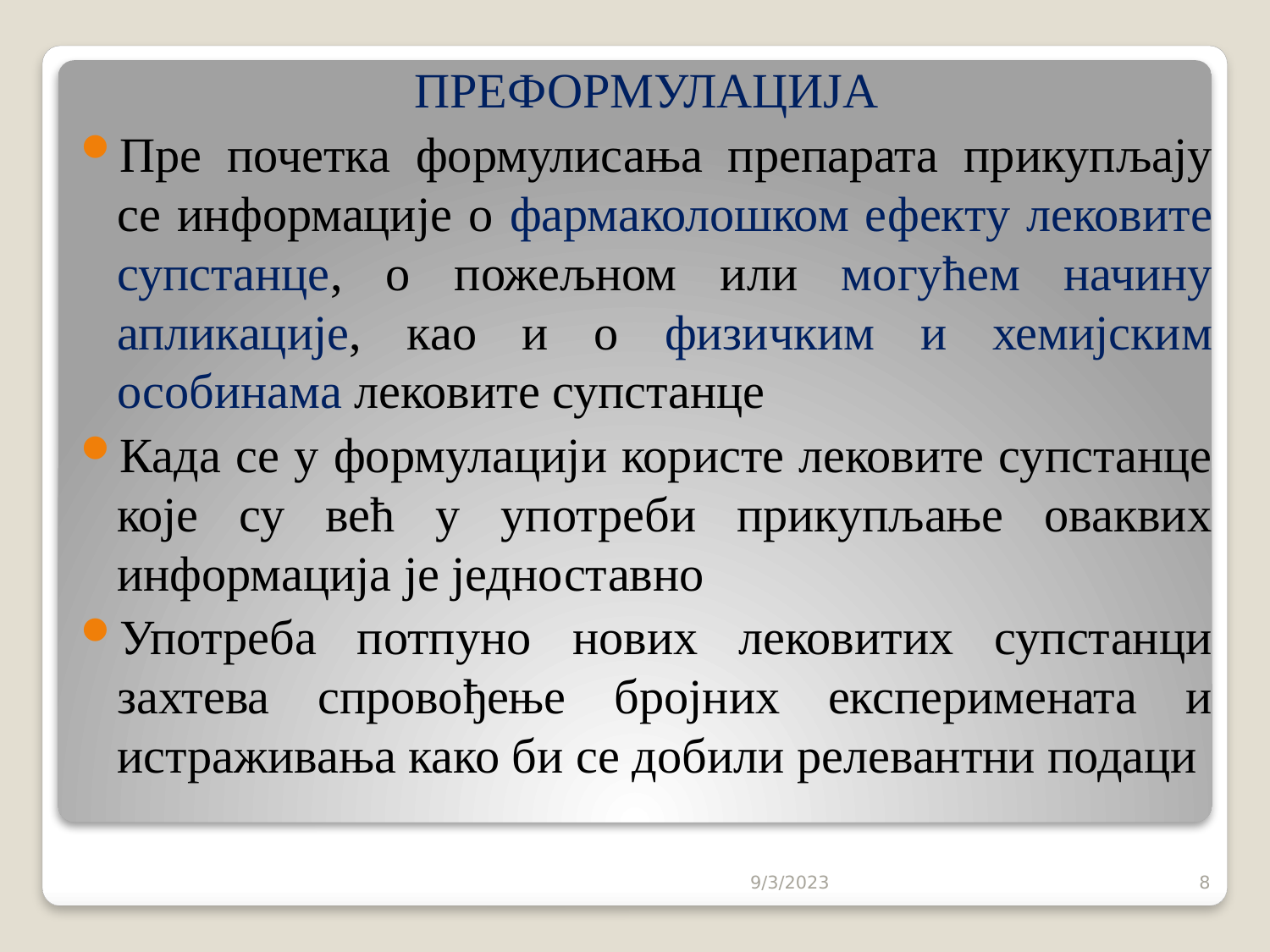

ПРЕФОРМУЛАЦИЈА
Пре почетка формулисања препарата прикупљају се информације о фармаколошком ефекту лековите супстанце, о пожељном или могућем начину апликације, као и о физичким и хемијским особинама лековите супстанце
Када се у формулацији користе лековите супстанце које су већ у употреби прикупљање оваквих информација је једноставно
Употреба потпуно нових лековитих супстанци захтева спровођење бројних експеримената и истраживања како би се добили релевантни подаци

9/3/2023
8